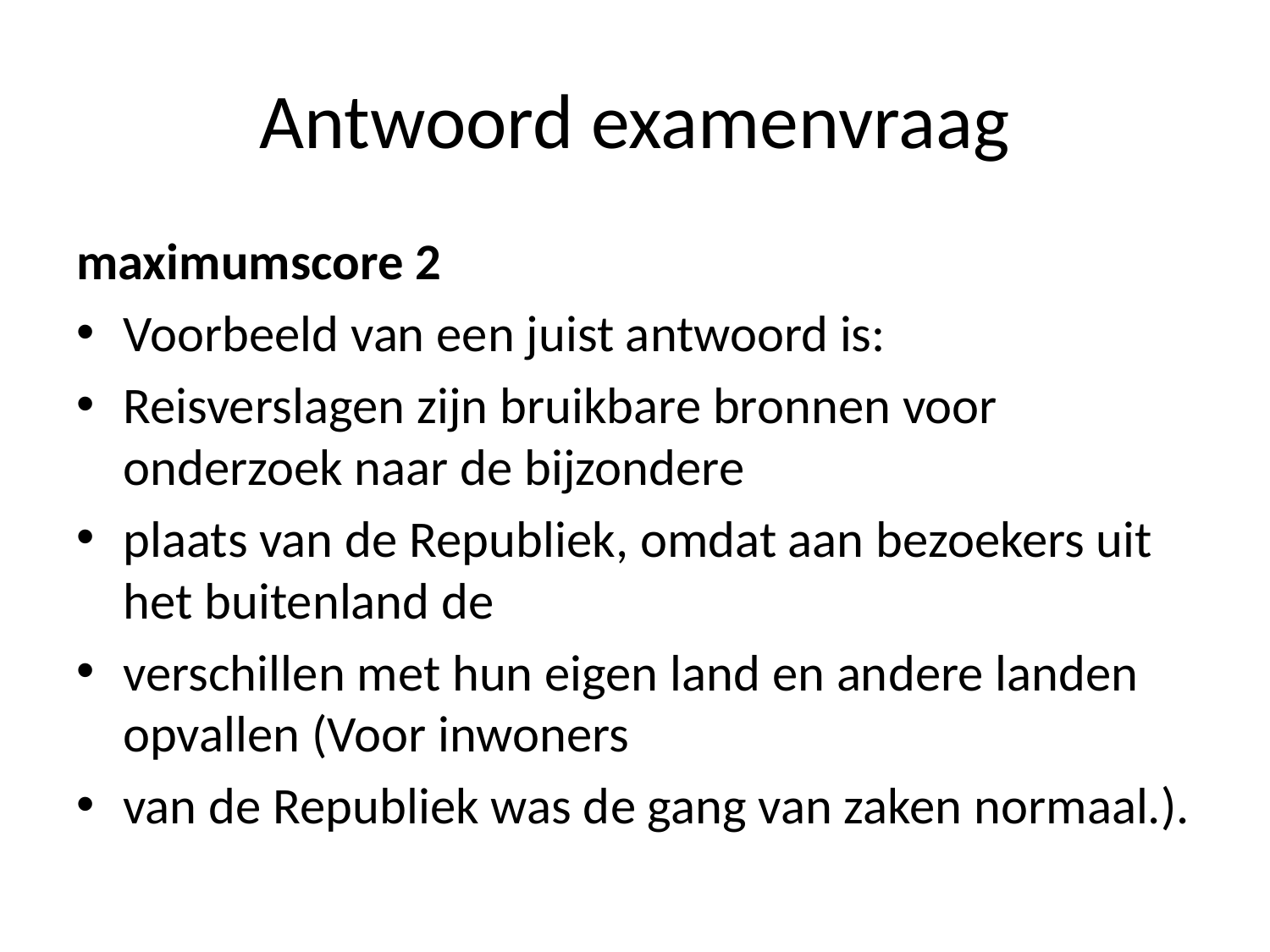

# Antwoord examenvraag
maximumscore 2
Voorbeeld van een juist antwoord is:
Reisverslagen zijn bruikbare bronnen voor onderzoek naar de bijzondere
plaats van de Republiek, omdat aan bezoekers uit het buitenland de
verschillen met hun eigen land en andere landen opvallen (Voor inwoners
van de Republiek was de gang van zaken normaal.).